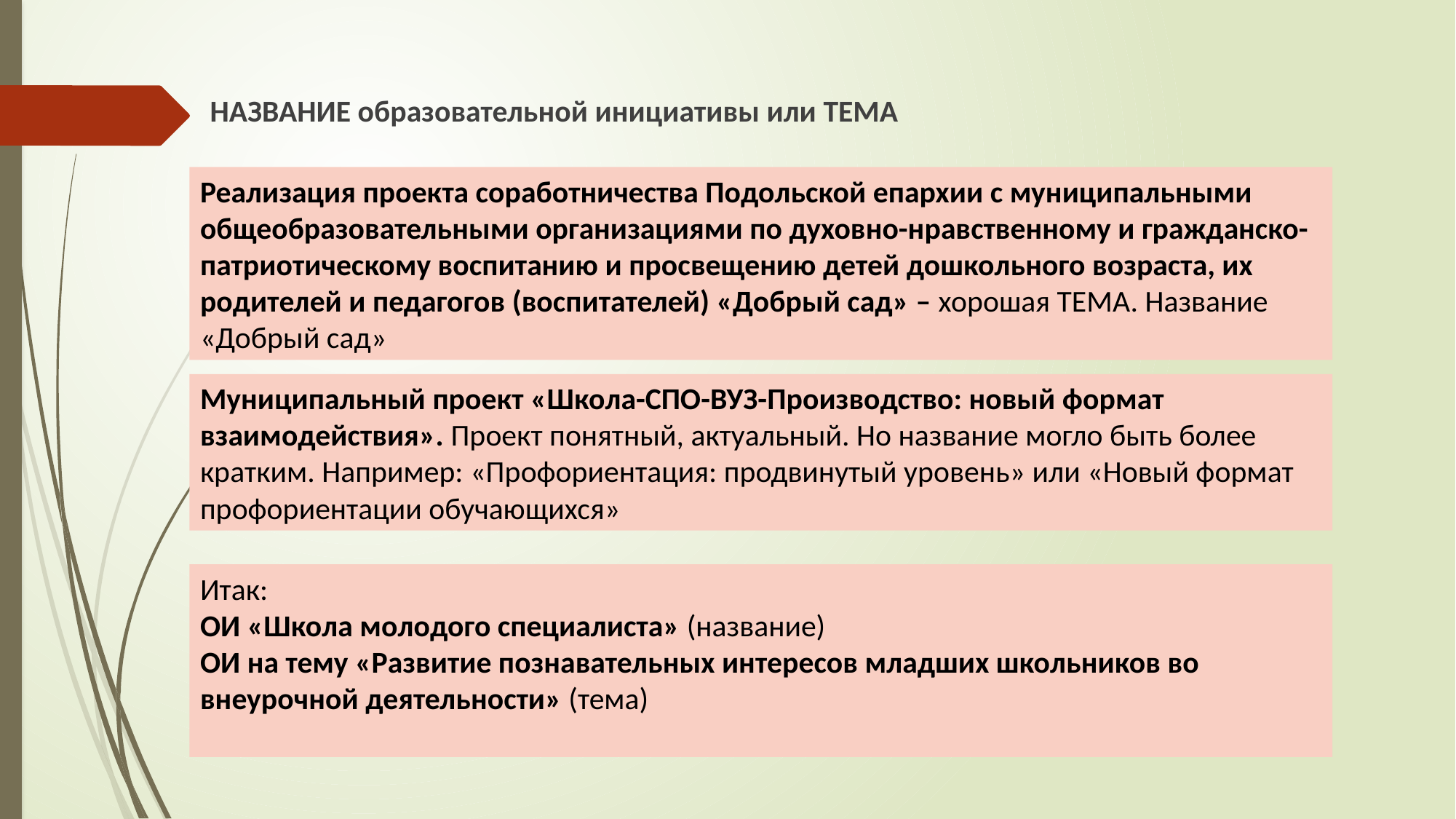

НАЗВАНИЕ образовательной инициативы или ТЕМА
Реализация проекта соработничества Подольской епархии с муниципальными общеобразовательными организациями по духовно-нравственному и гражданско-патриотическому воспитанию и просвещению детей дошкольного возраста, их родителей и педагогов (воспитателей) «Добрый сад» – хорошая ТЕМА. Название «Добрый сад»
Муниципальный проект «Школа-СПО-ВУЗ-Производство: новый формат взаимодействия». Проект понятный, актуальный. Но название могло быть более кратким. Например: «Профориентация: продвинутый уровень» или «Новый формат профориентации обучающихся»
Итак:
ОИ «Школа молодого специалиста» (название)
ОИ на тему «Развитие познавательных интересов младших школьников во внеурочной деятельности» (тема)